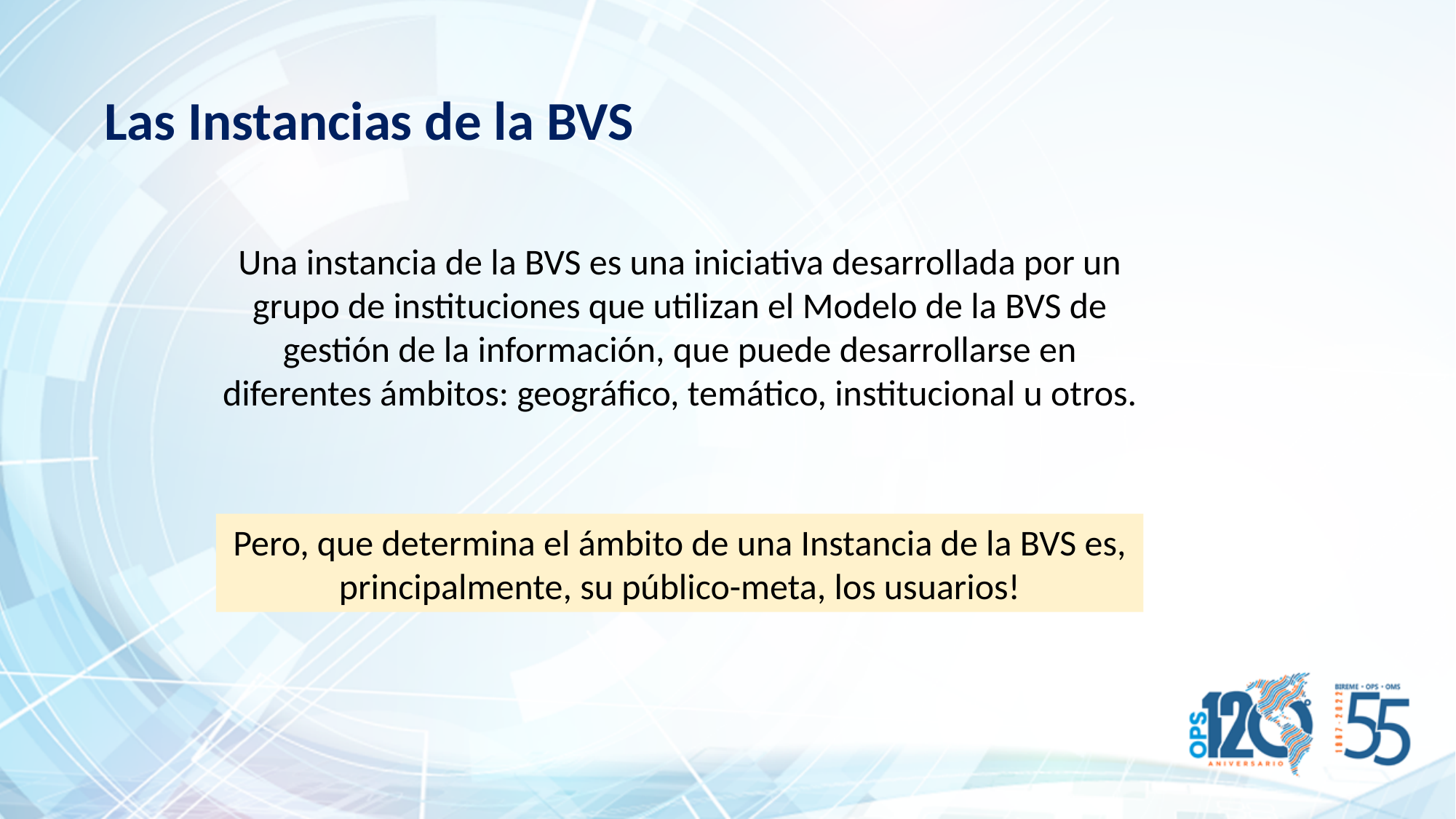

Las Instancias de la BVS
Una instancia de la BVS es una iniciativa desarrollada por un grupo de instituciones que utilizan el Modelo de la BVS de gestión de la información, que puede desarrollarse en diferentes ámbitos: geográfico, temático, institucional u otros.
Pero, que determina el ámbito de una Instancia de la BVS es, principalmente, su público-meta, los usuarios!